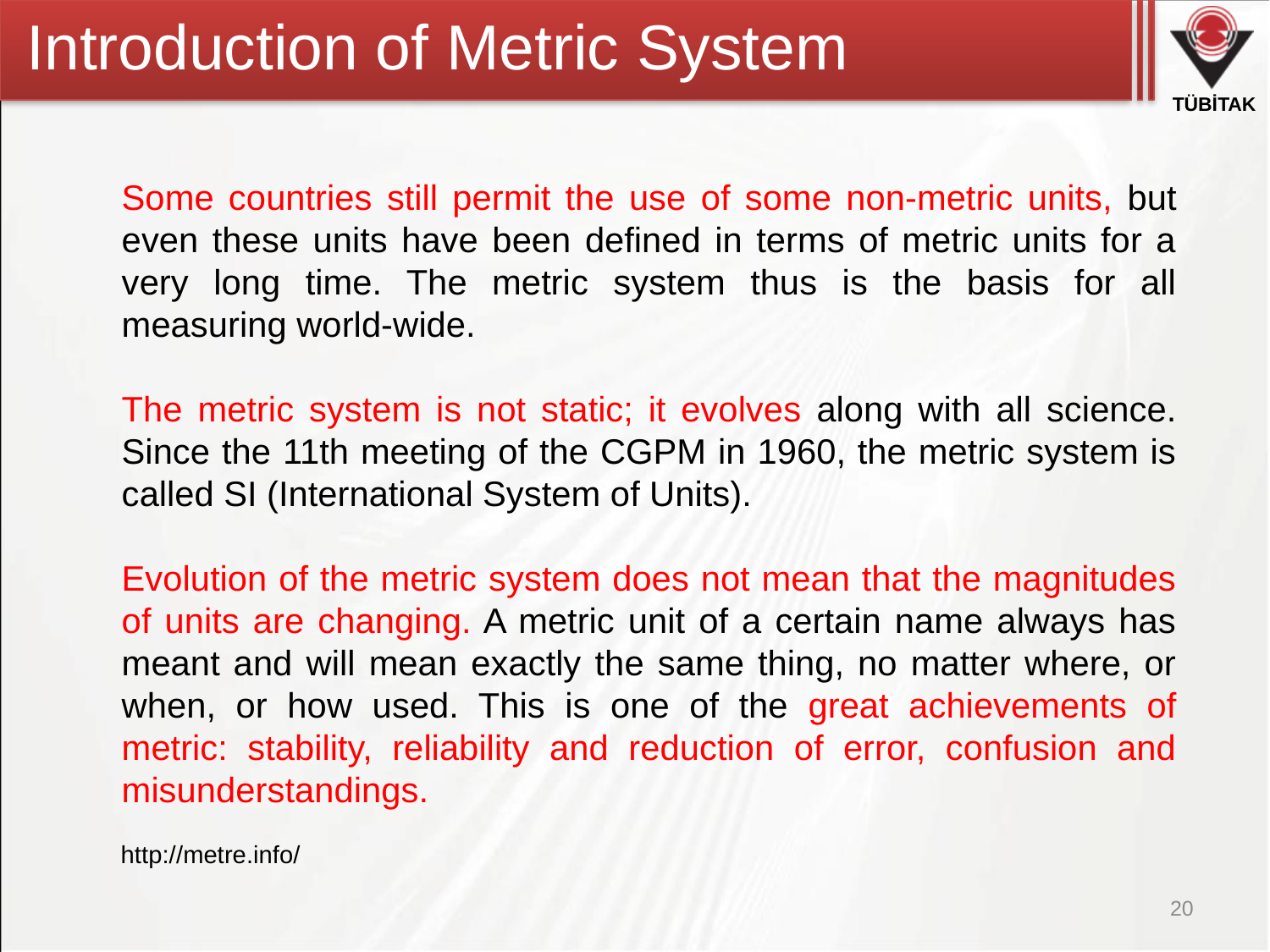

Introduction of Metric System

Some countries still permit the use of some non-metric units, but even these units have been defined in terms of metric units for a very long time. The metric system thus is the basis for all measuring world-wide.

The metric system is not static; it evolves along with all science. Since the 11th meeting of the CGPM in 1960, the metric system is called SI (International System of Units).

Evolution of the metric system does not mean that the magnitudes of units are changing. A metric unit of a certain name always has meant and will mean exactly the same thing, no matter where, or when, or how used. This is one of the great achievements of metric: stability, reliability and reduction of error, confusion and misunderstandings.

http://metre.info/
20